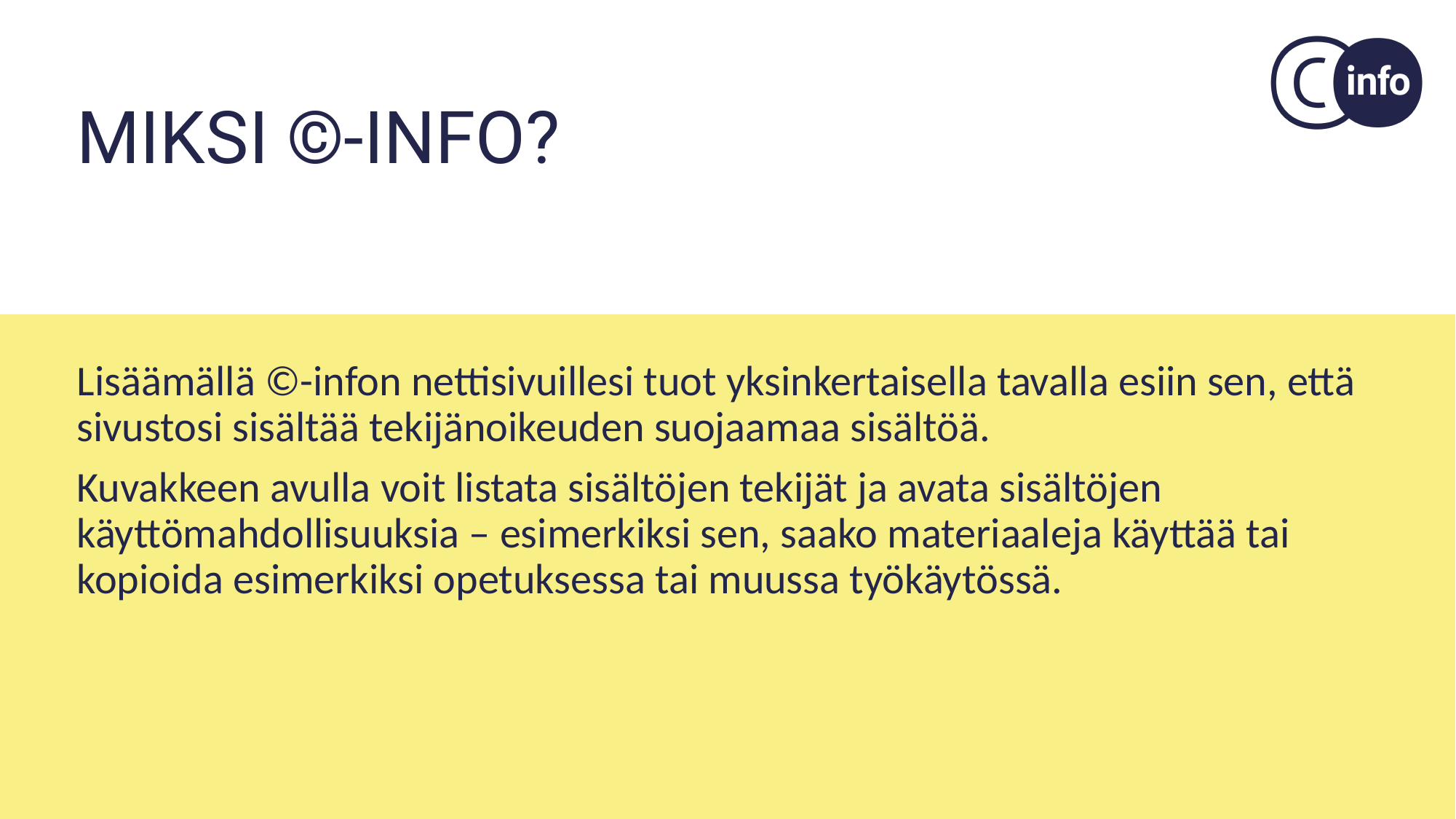

MIKSI ©-INFO?
Lisäämällä ©-infon nettisivuillesi tuot yksinkertaisella tavalla esiin sen, että sivustosi sisältää tekijänoikeuden suojaamaa sisältöä.
Kuvakkeen avulla voit listata sisältöjen tekijät ja avata sisältöjen käyttömahdollisuuksia – esimerkiksi sen, saako materiaaleja käyttää tai kopioida esimerkiksi opetuksessa tai muussa työkäytössä.